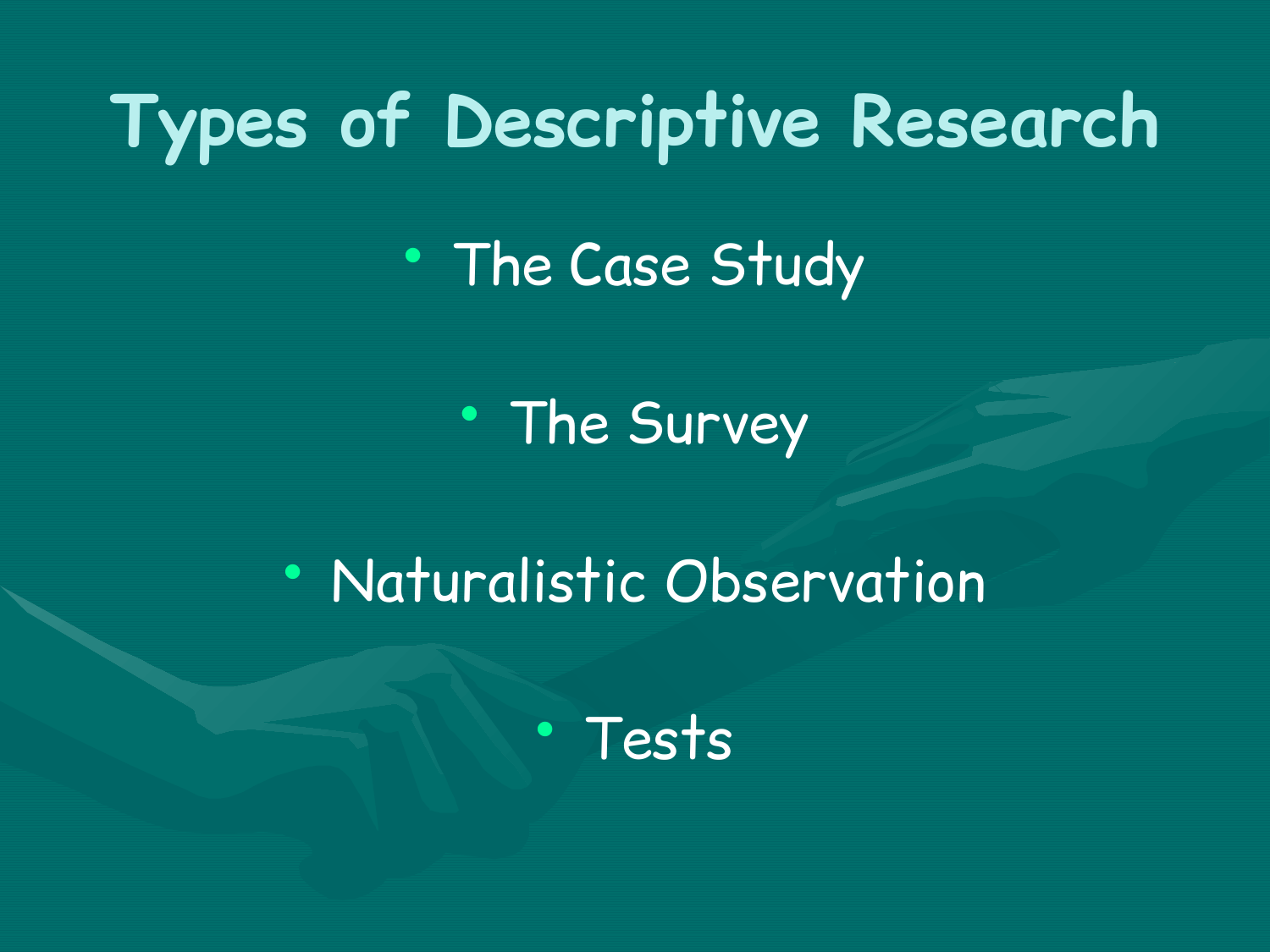

# Types of Descriptive Research
The Case Study

The Survey

Naturalistic Observation

Tests